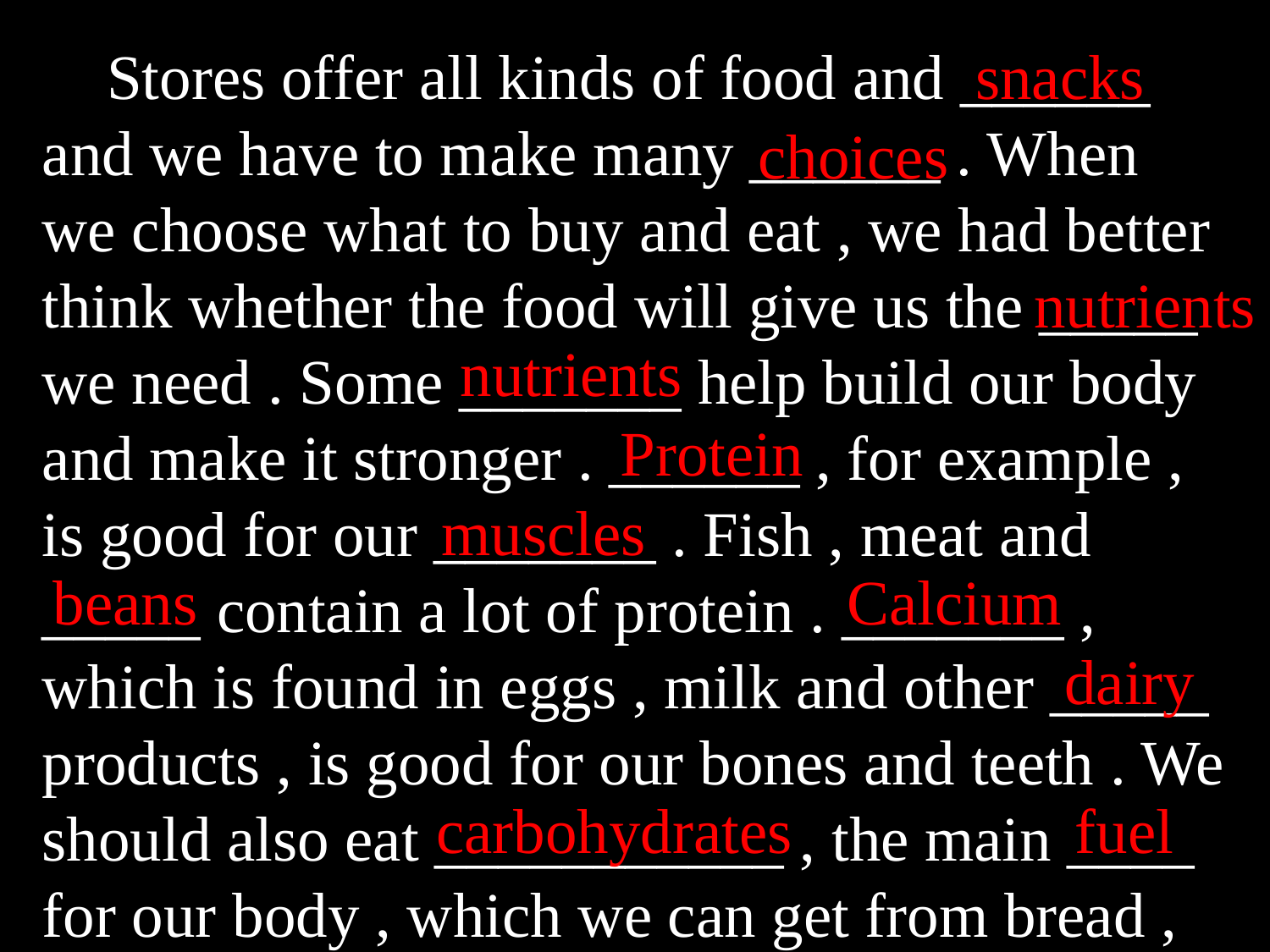

Stores offer all kinds of food and ______
and we have to make many ______ . When we choose what to buy and eat , we had better think whether the food will give us the _____ we need . Some _______ help build our body and make it stronger . ______ , for example , is good for our _______ . Fish , meat and _____ contain a lot of protein . _______ , which is found in eggs , milk and other _____  products , is good for our bones and teeth . We should also eat ___________ , the main ____ for our body , which we can get from bread ,
snacks
choices
nutrients
nutrients
Protein
muscles
beans
Calcium
dairy
carbohydrates
fuel